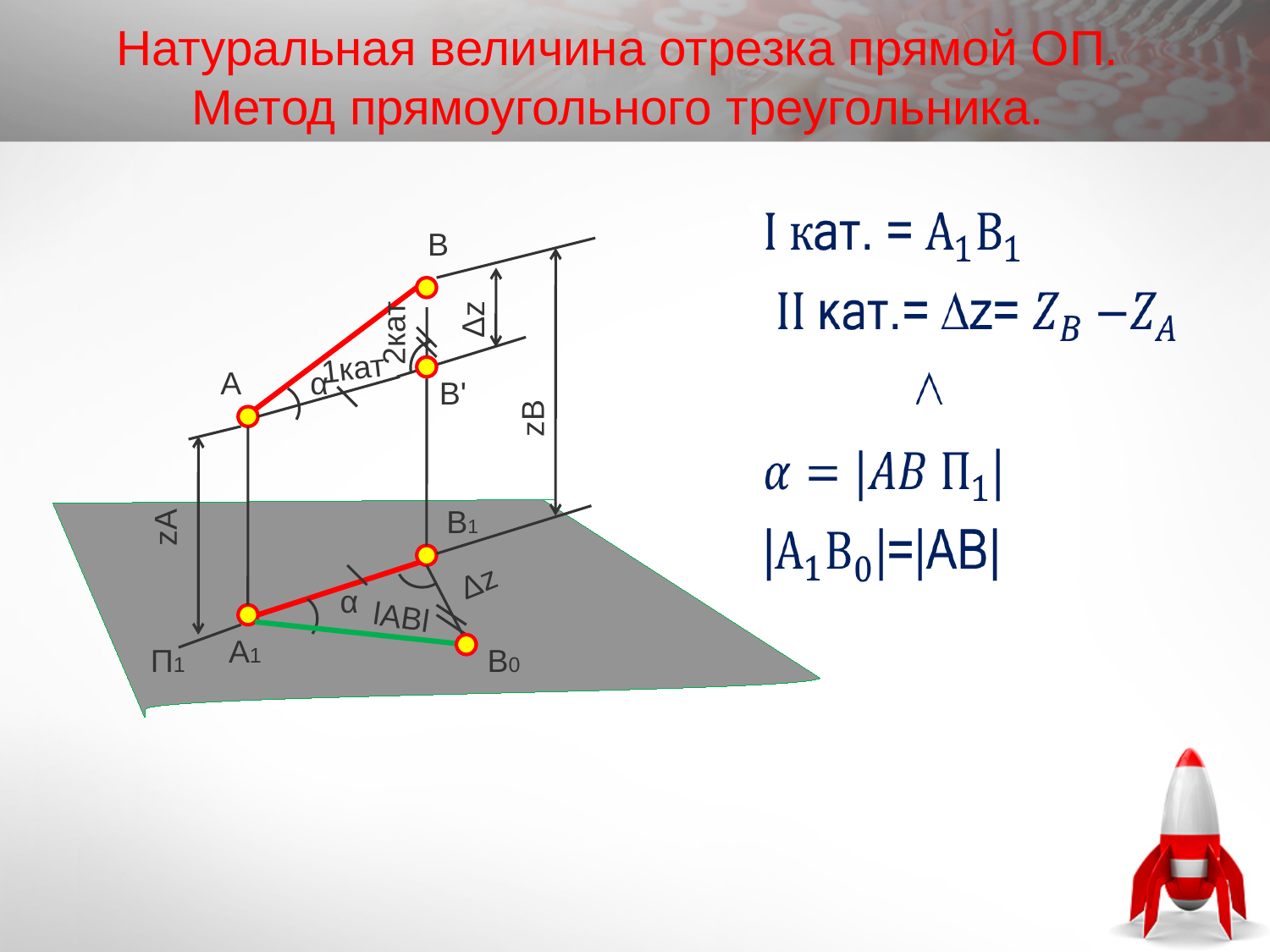

# Натуральная величина отрезка прямой ОП. Метод прямоугольного треугольника.

В

Δz
2кат
1кат

А
α

Bʹ

zВ

В1
zA

Δz
α
lABl

А1
П1

В0